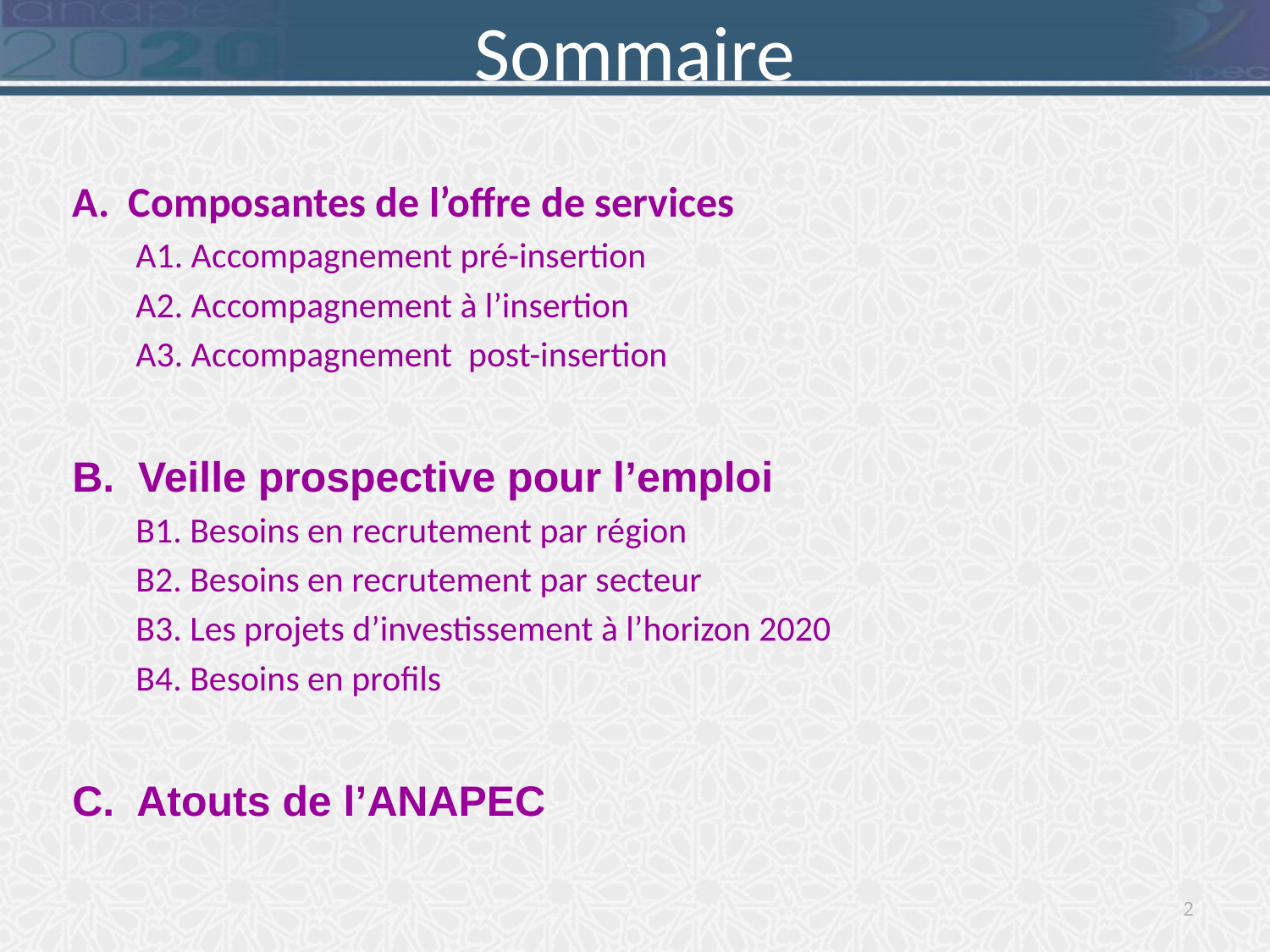

# Sommaire
A.  Composantes de l’offre de services
A1. Accompagnement pré-insertion
A2. Accompagnement à l’insertion
A3. Accompagnement  post-insertion

B.  Veille prospective pour l’emploi
B1. Besoins en recrutement par région
B2. Besoins en recrutement par secteur
B3. Les projets d’investissement à l’horizon 2020
B4. Besoins en profils

C.  Atouts de l’ANAPEC

2